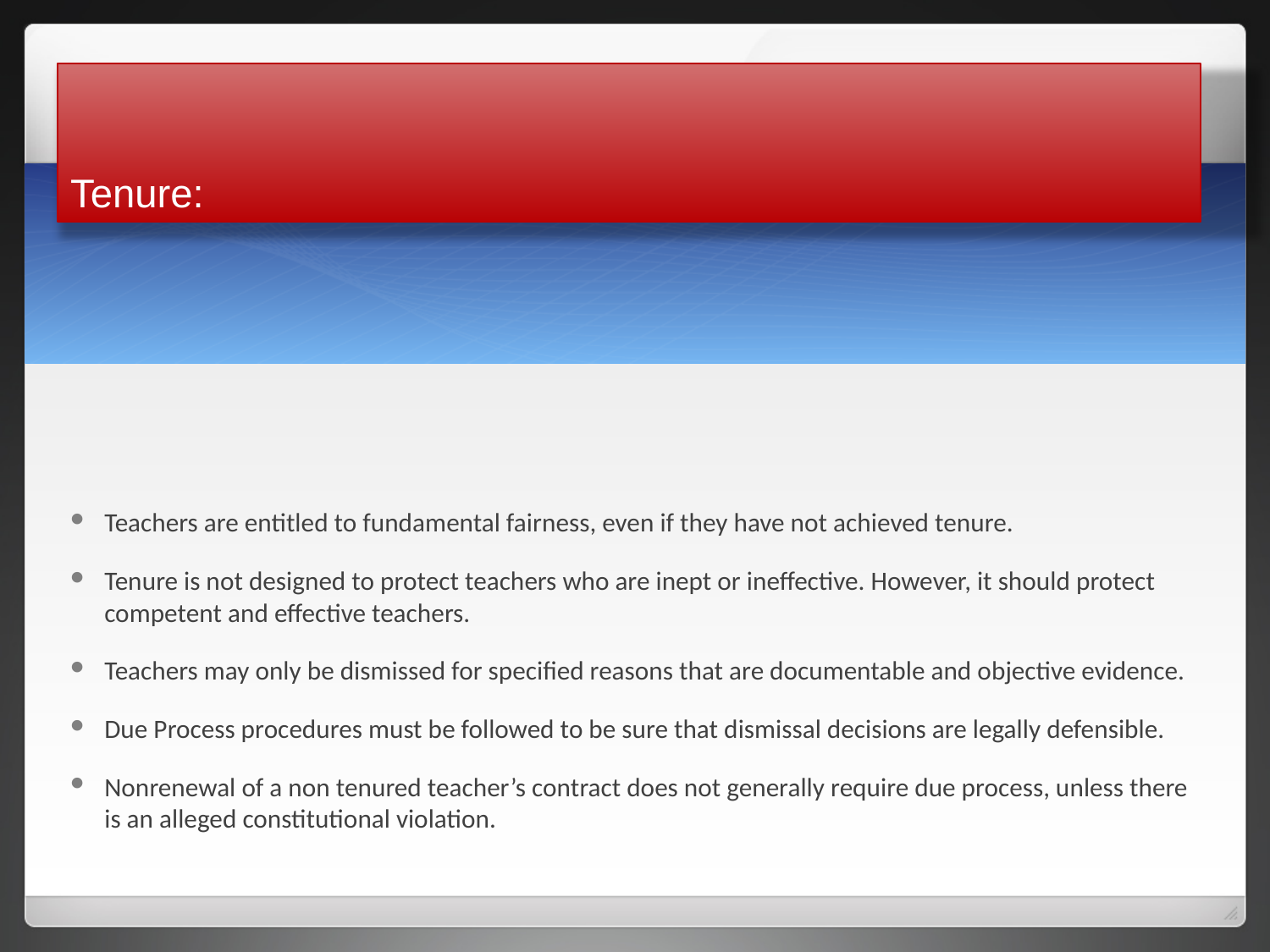

# Tenure:

Teachers are entitled to fundamental fairness, even if they have not achieved tenure.
Tenure is not designed to protect teachers who are inept or ineffective. However, it should protect competent and effective teachers.
Teachers may only be dismissed for specified reasons that are documentable and objective evidence.
Due Process procedures must be followed to be sure that dismissal decisions are legally defensible.
Nonrenewal of a non tenured teacher’s contract does not generally require due process, unless there is an alleged constitutional violation.